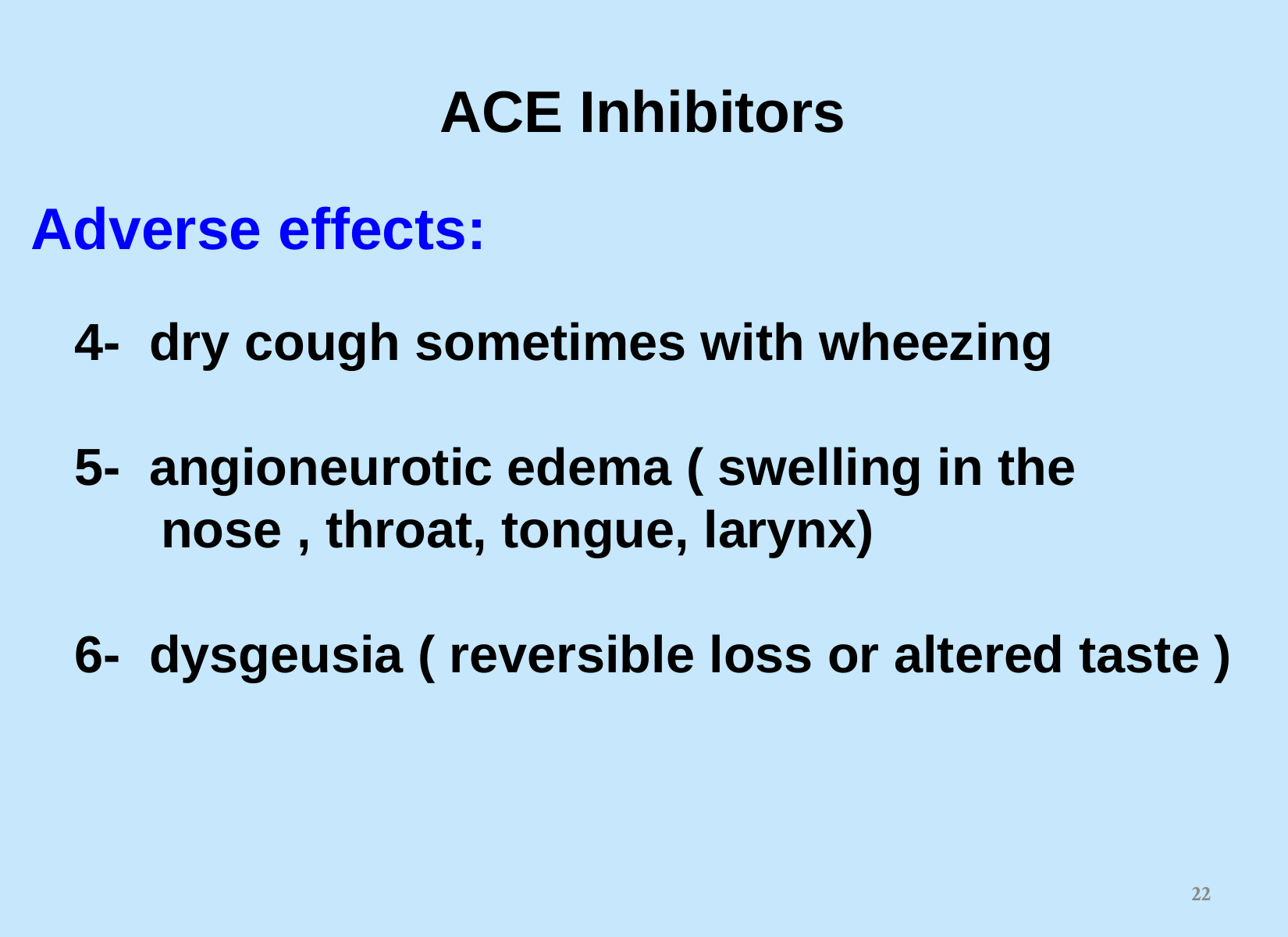

ACE Inhibitors

Adverse effects:

   4-  dry cough sometimes with wheezing

   5-  angioneurotic edema ( swelling in the
         nose , throat, tongue, larynx)

   6-  dysgeusia ( reversible loss or altered taste )

22